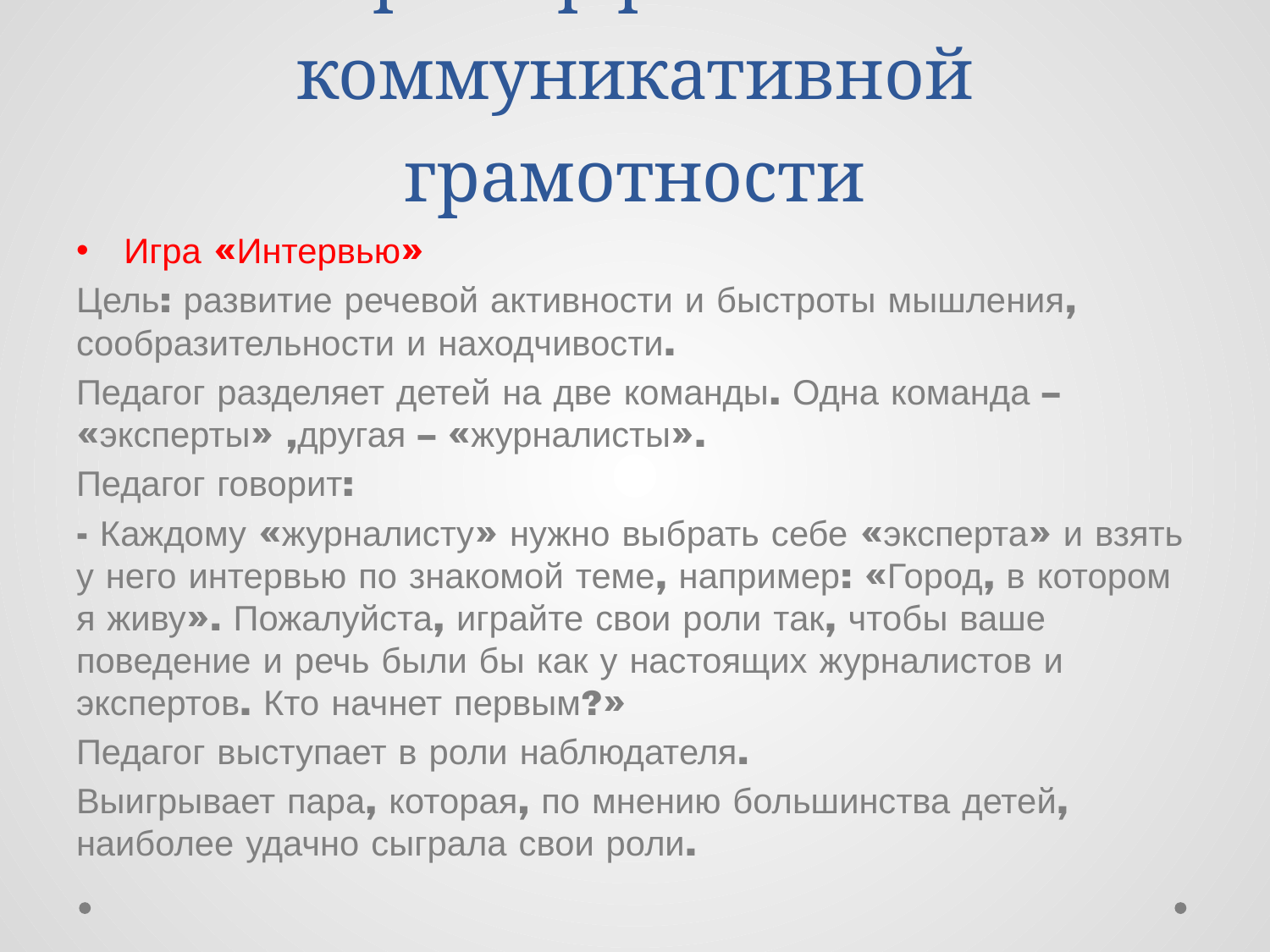

# Пример развития коммуникативной грамотности
Игра «Интервью»
Цель: развитие речевой активности и быстроты мышления, сообразительности и находчивости.
Педагог разделяет детей на две команды. Одна команда – «эксперты» ,другая – «журналисты».
Педагог говорит:
- Каждому «журналисту» нужно выбрать себе «эксперта» и взять у него интервью по знакомой теме, например: «Город, в котором я живу». Пожалуйста, играйте свои роли так, чтобы ваше поведение и речь были бы как у настоящих журналистов и экспертов. Кто начнет первым?»
Педагог выступает в роли наблюдателя.
Выигрывает пара, которая, по мнению большинства детей, наиболее удачно сыграла свои роли.